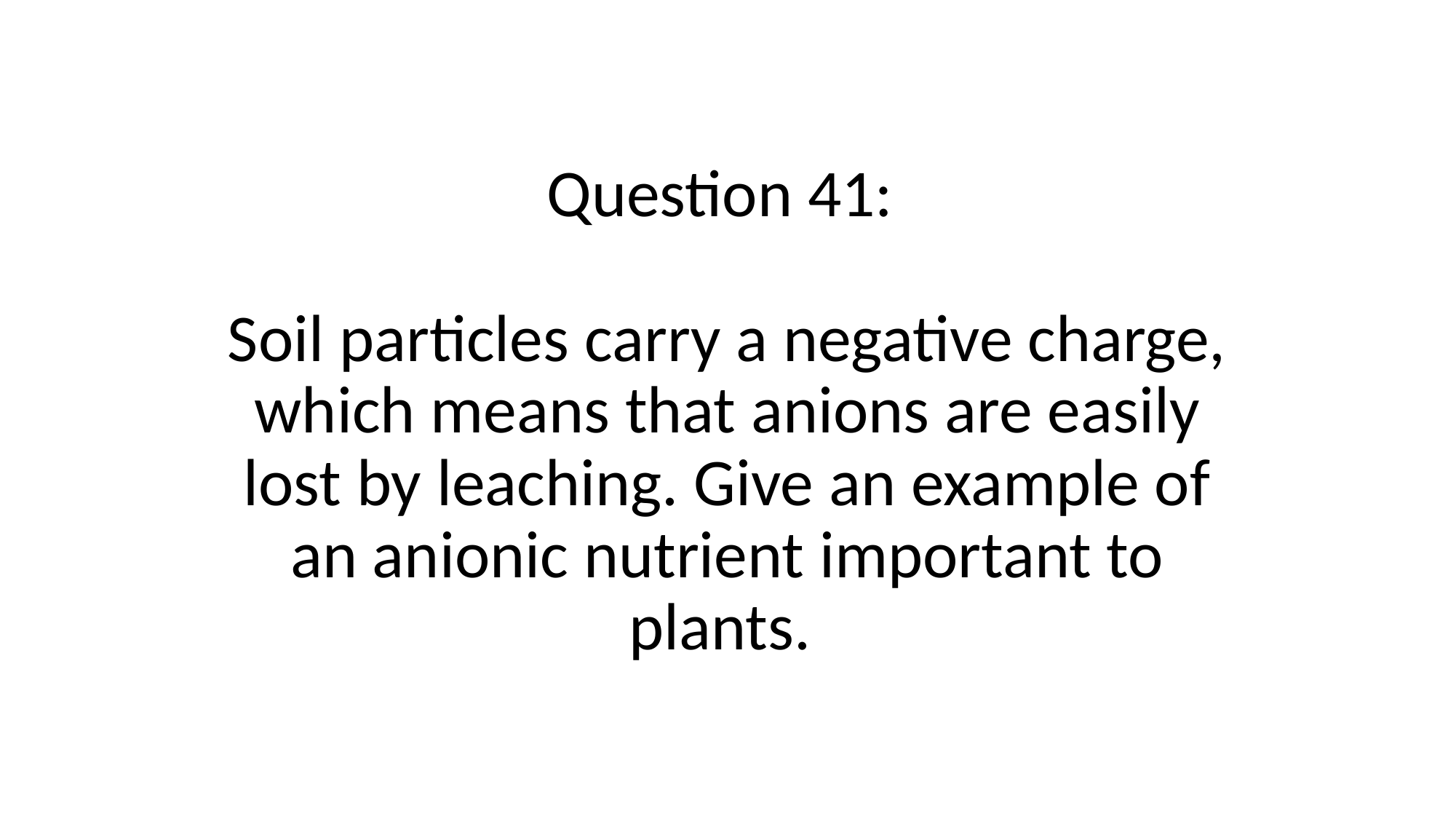

# Question 41: Soil particles carry a negative charge, which means that anions are easily lost by leaching. Give an example of an anionic nutrient important to plants.